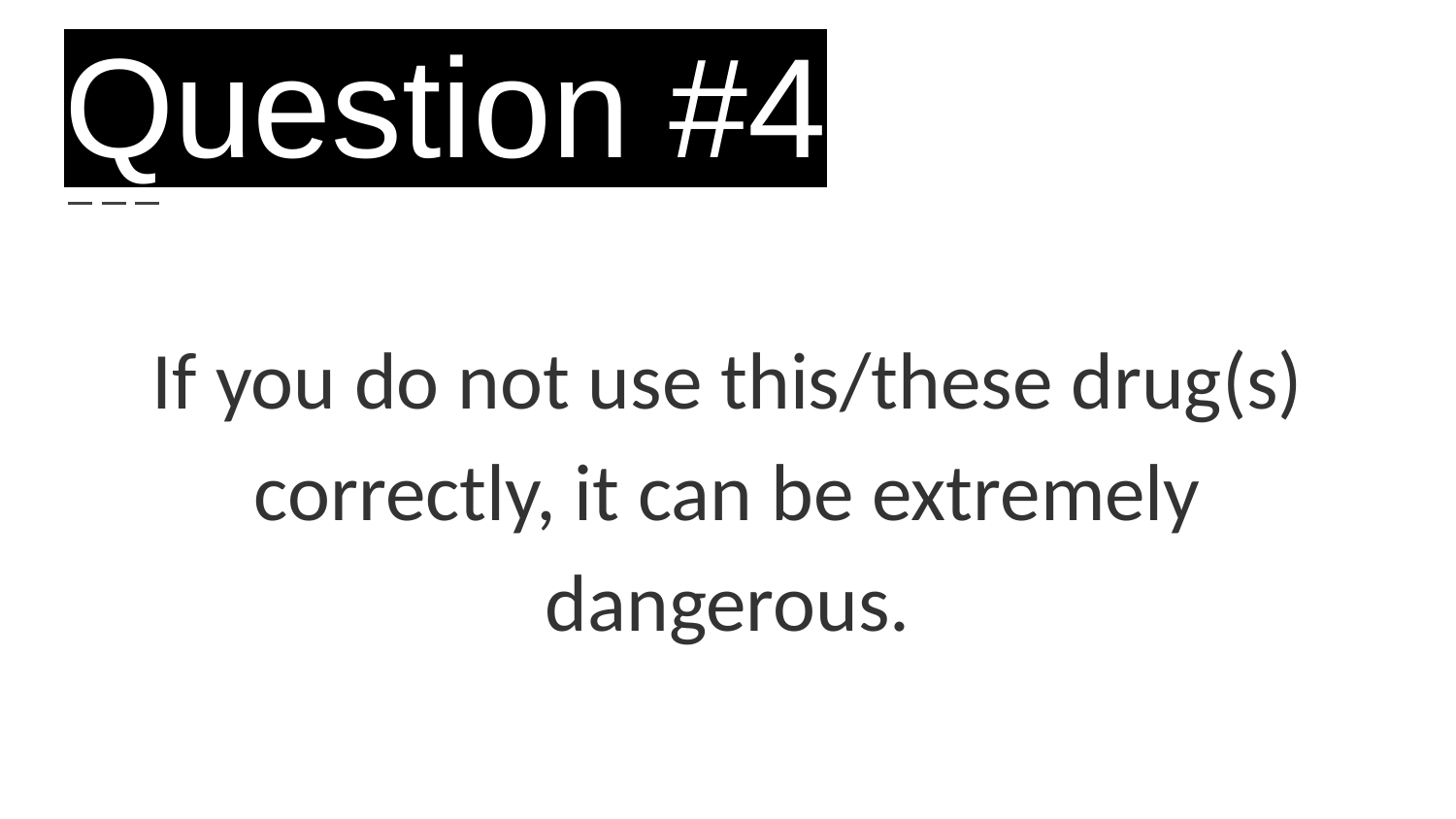

# Question #4
If you do not use this/these drug(s) correctly, it can be extremely dangerous.